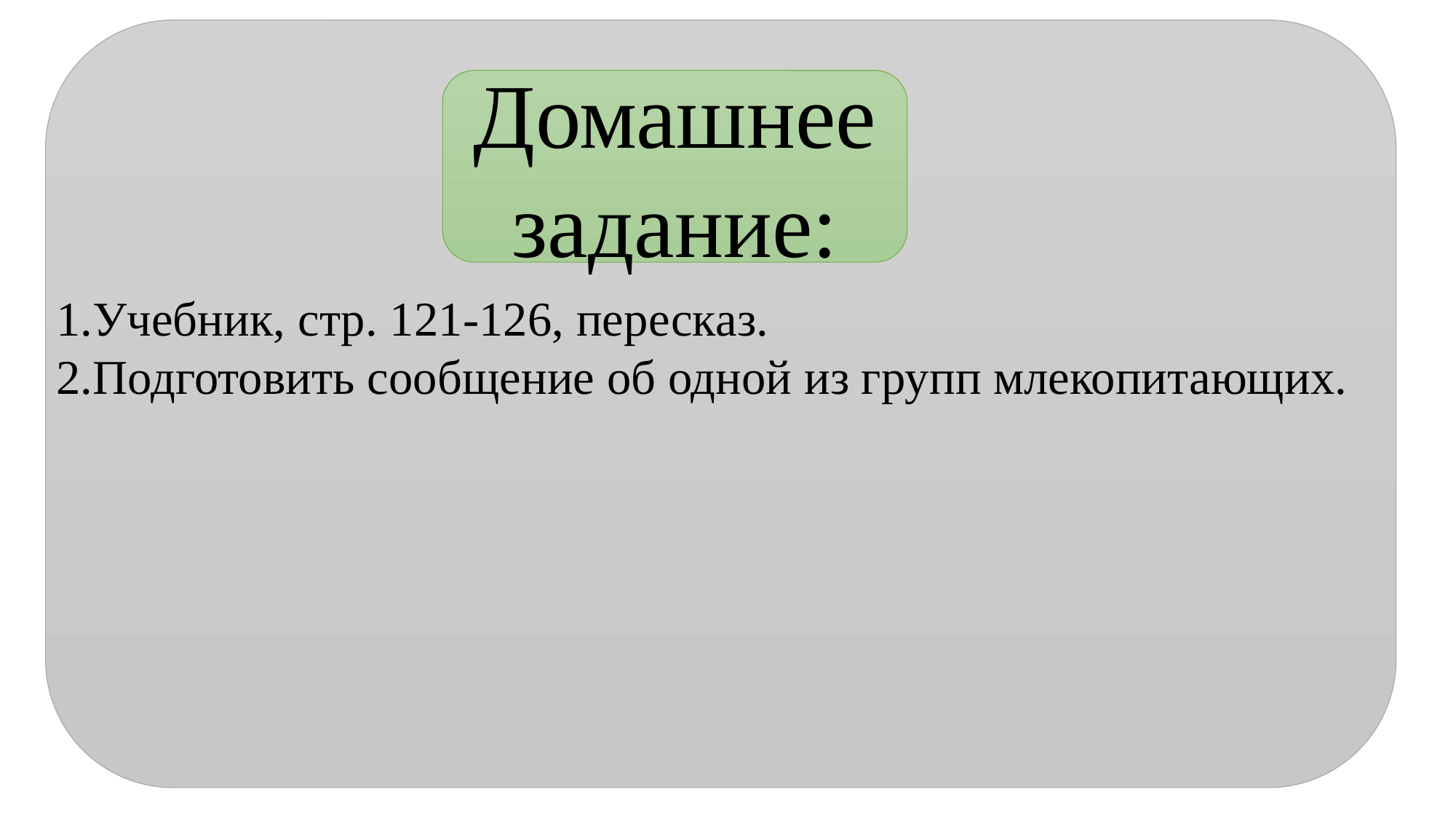

Домашнее задание:
1.Учебник, стр. 121-126, пересказ.
2.Подготовить сообщение об одной из групп млекопитающих.